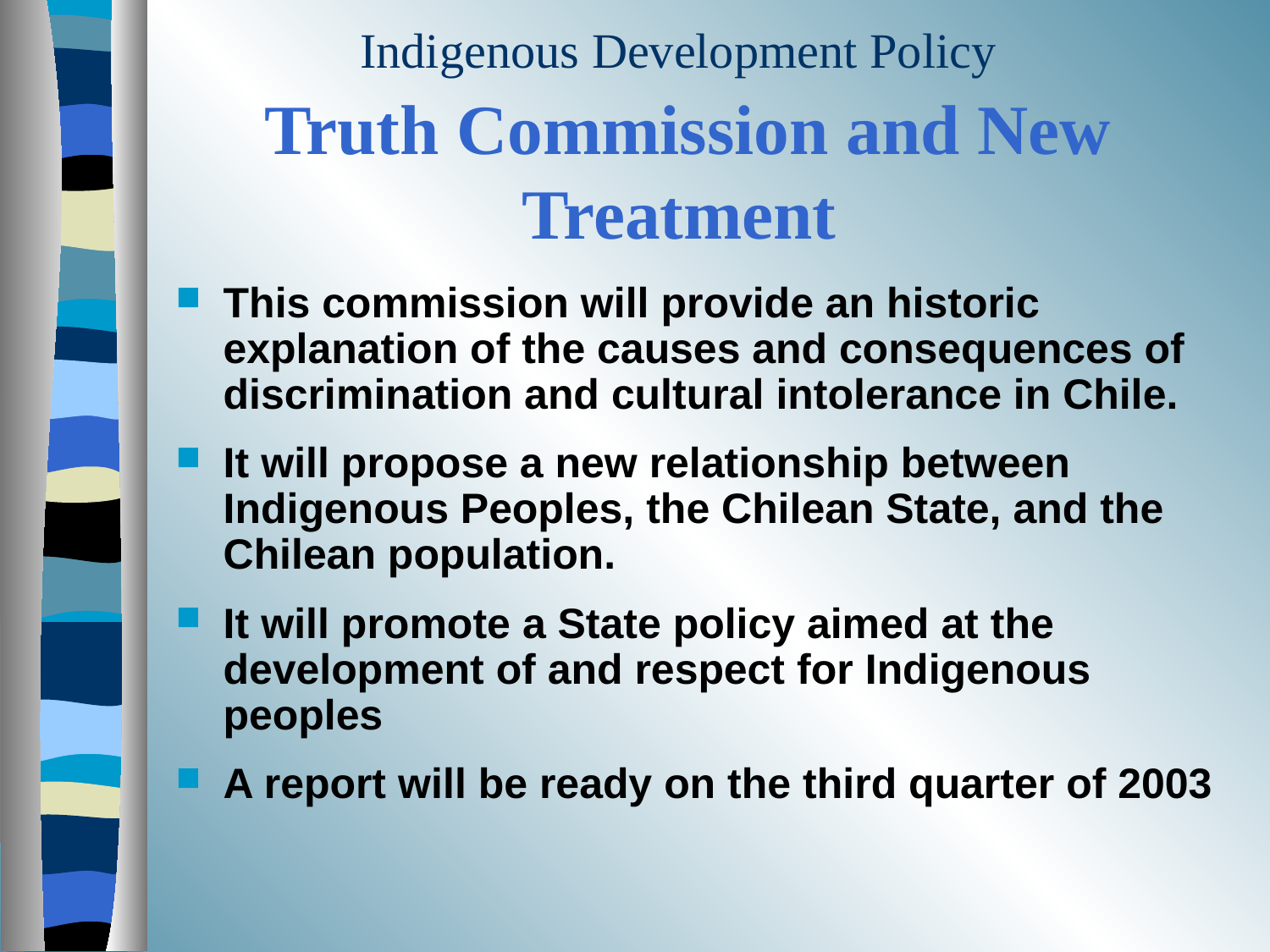

# Indigenous Development Policy Truth Commission and New Treatment
This commission will provide an historic explanation of the causes and consequences of discrimination and cultural intolerance in Chile.
It will propose a new relationship between Indigenous Peoples, the Chilean State, and the Chilean population.
It will promote a State policy aimed at the development of and respect for Indigenous peoples
A report will be ready on the third quarter of 2003